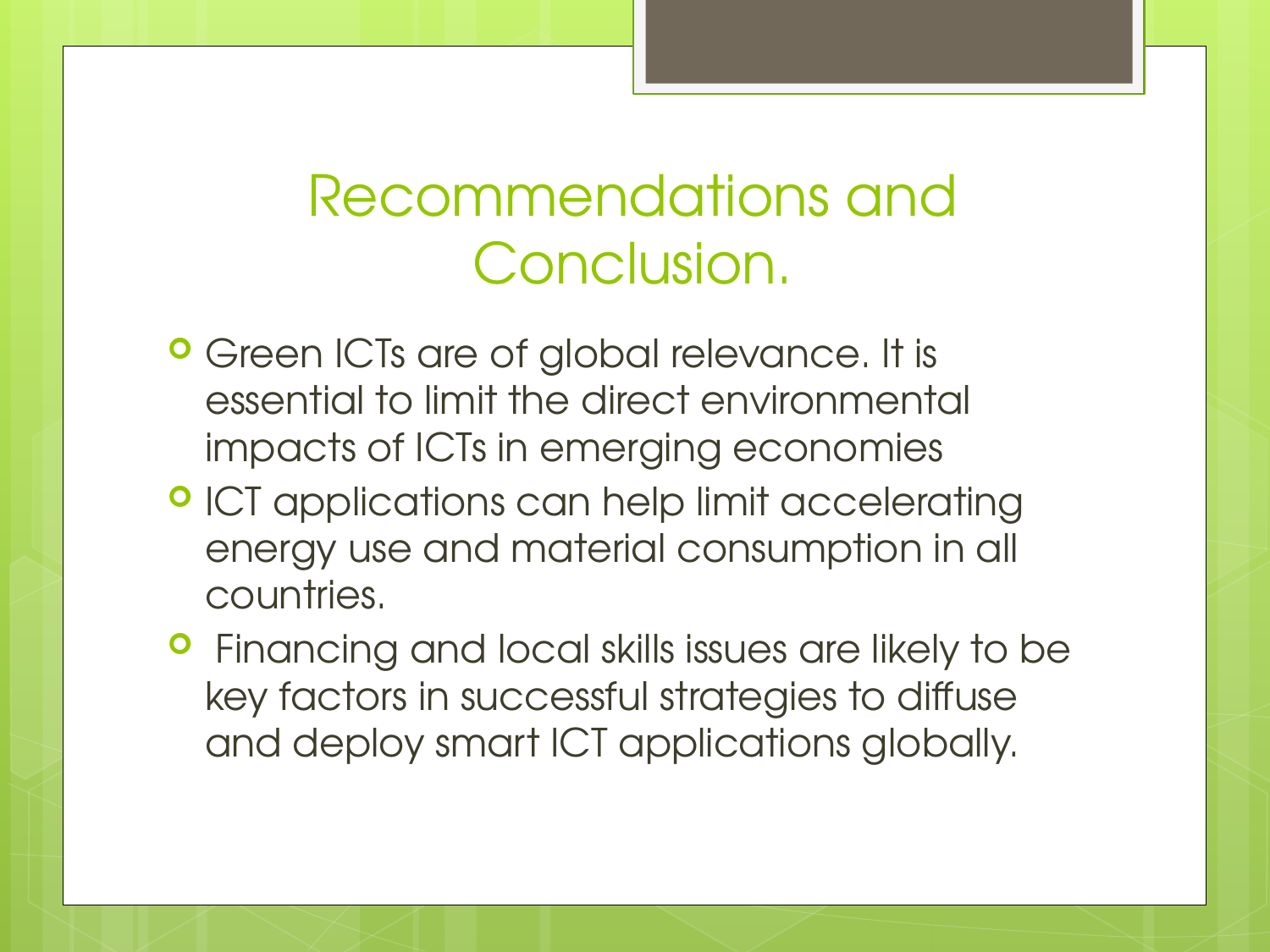

# Recommendations and Conclusion.
Green ICTs are of global relevance. It is essential to limit the direct environmental impacts of ICTs in emerging economies
ICT applications can help limit accelerating energy use and material consumption in all countries.
 Financing and local skills issues are likely to be key factors in successful strategies to diffuse and deploy smart ICT applications globally.